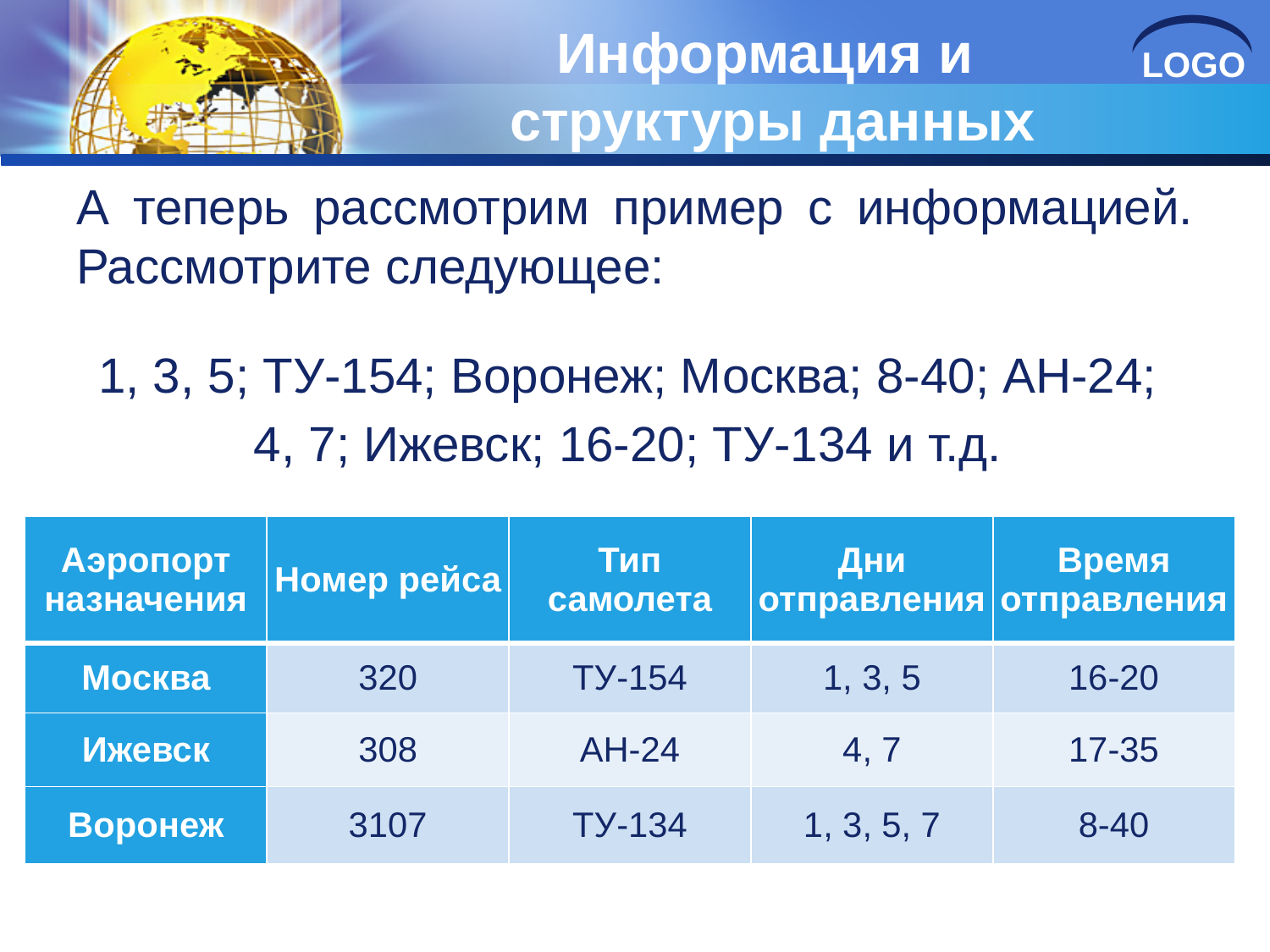

# Информация и структуры данных
А теперь рассмотрим пример с информацией. Рассмотрите следующее:

1, 3, 5; ТУ-154; Воронеж; Москва; 8-40; АН-24;
4, 7; Ижевск; 16-20; ТУ-134 и т.д.

| Аэропорт назначения | Номер рейса | Тип самолета | Дни отправления | Время отправления |
| --- | --- | --- | --- | --- |
| Москва | 320 | ТУ-154 | 1, 3, 5 | 16-20 |
| Ижевск | 308 | АН-24 | 4, 7 | 17-35 |
| Воронеж | 3107 | ТУ-134 | 1, 3, 5, 7 | 8-40 |